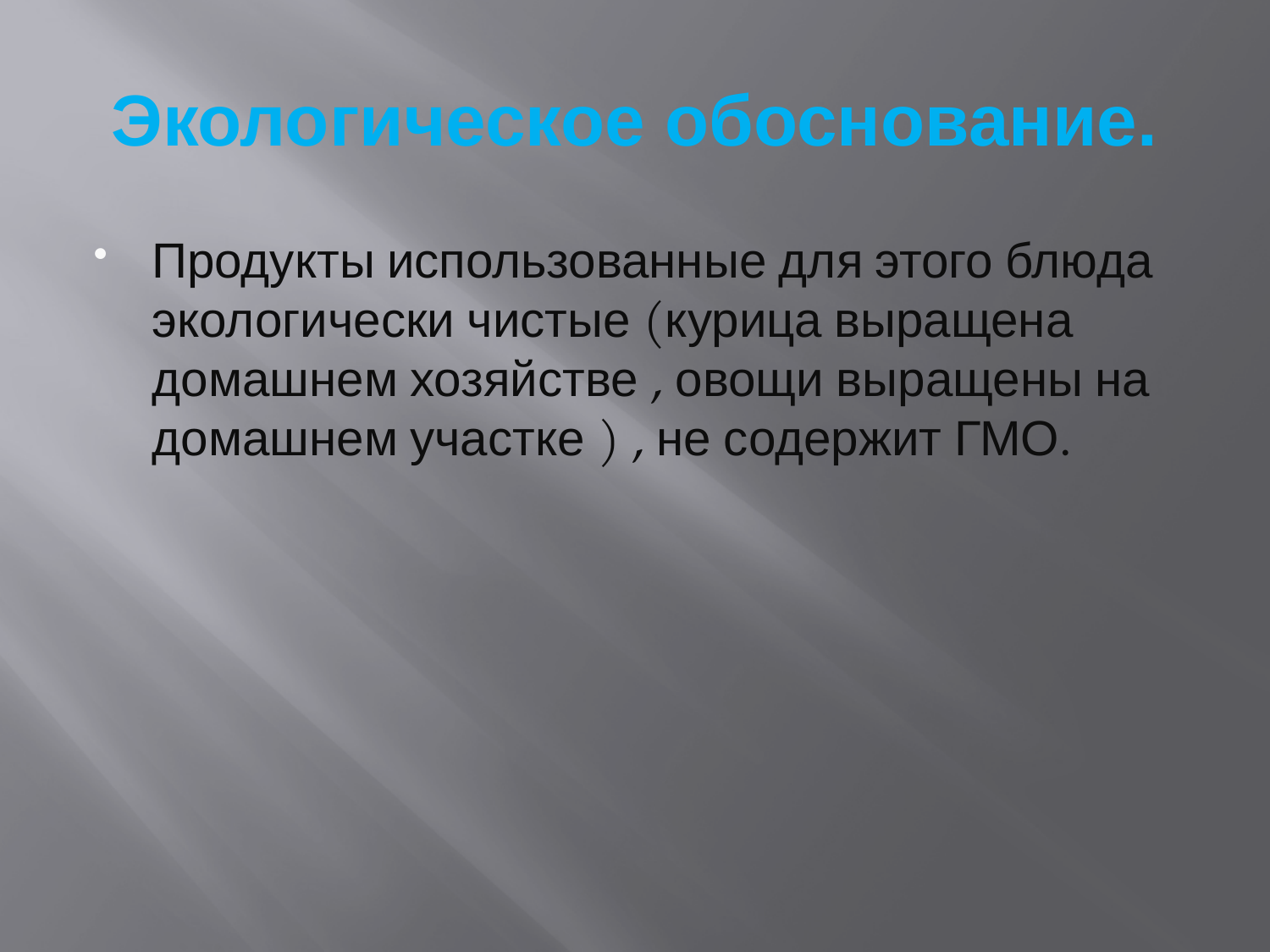

# Экологическое обоснование.
Продукты использованные для этого блюда экологически чистые (курица выращена домашнем хозяйстве , овощи выращены на домашнем участке ) , не содержит ГМО.